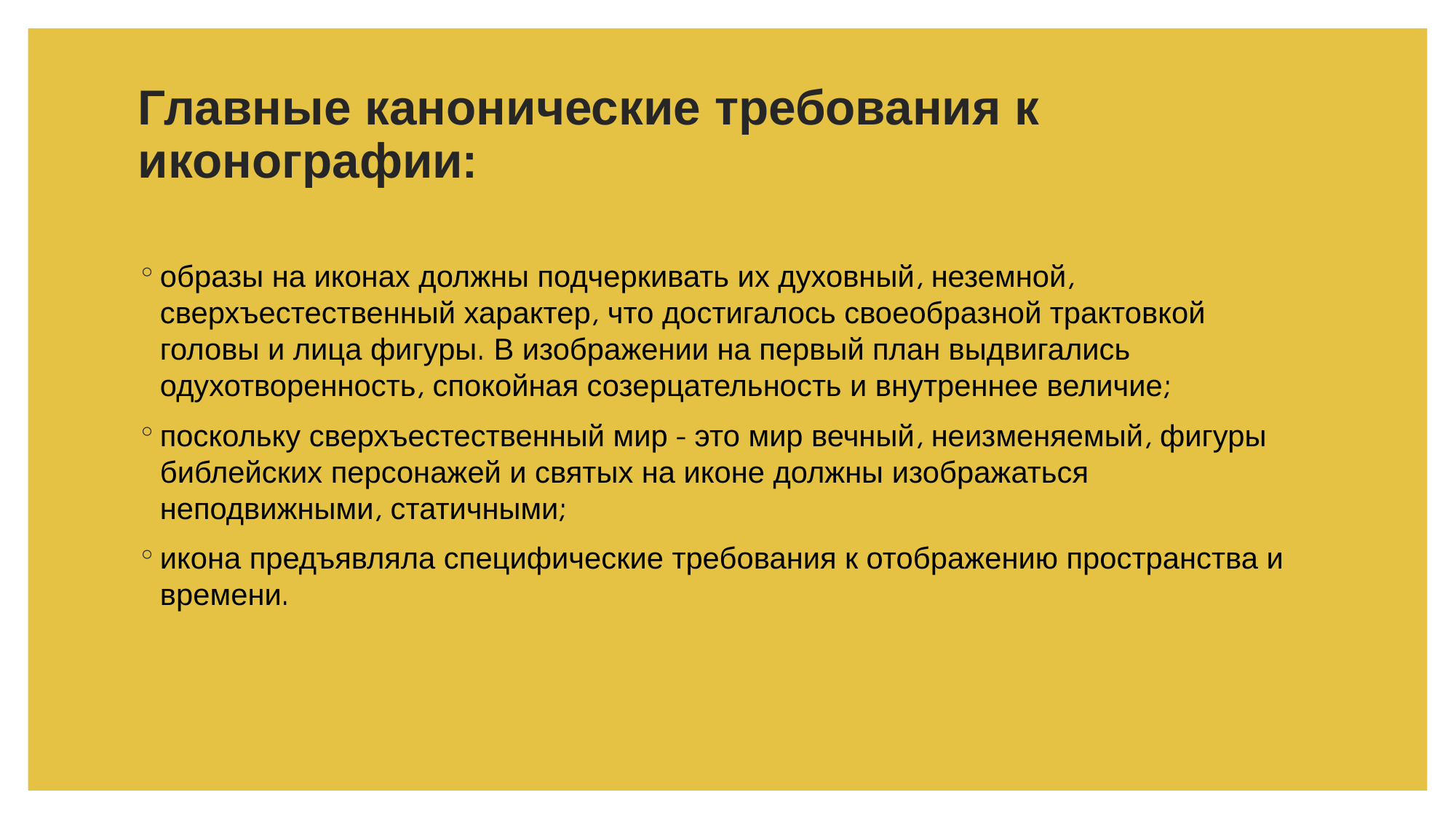

# Главные канонические требования к иконографии:
образы на иконах должны подчеркивать их духовный, неземной, сверхъестественный характер, что достигалось своеобразной трактовкой головы и лица фигуры. В изображении на первый план выдвигались одухотворенность, спокойная созерцательность и внутреннее величие;
поскольку сверхъестественный мир - это мир вечный, неизменяемый, фигуры библейских персонажей и святых на иконе должны изображаться неподвижными, статичными;
икона предъявляла специфические требования к отображению пространства и времени.